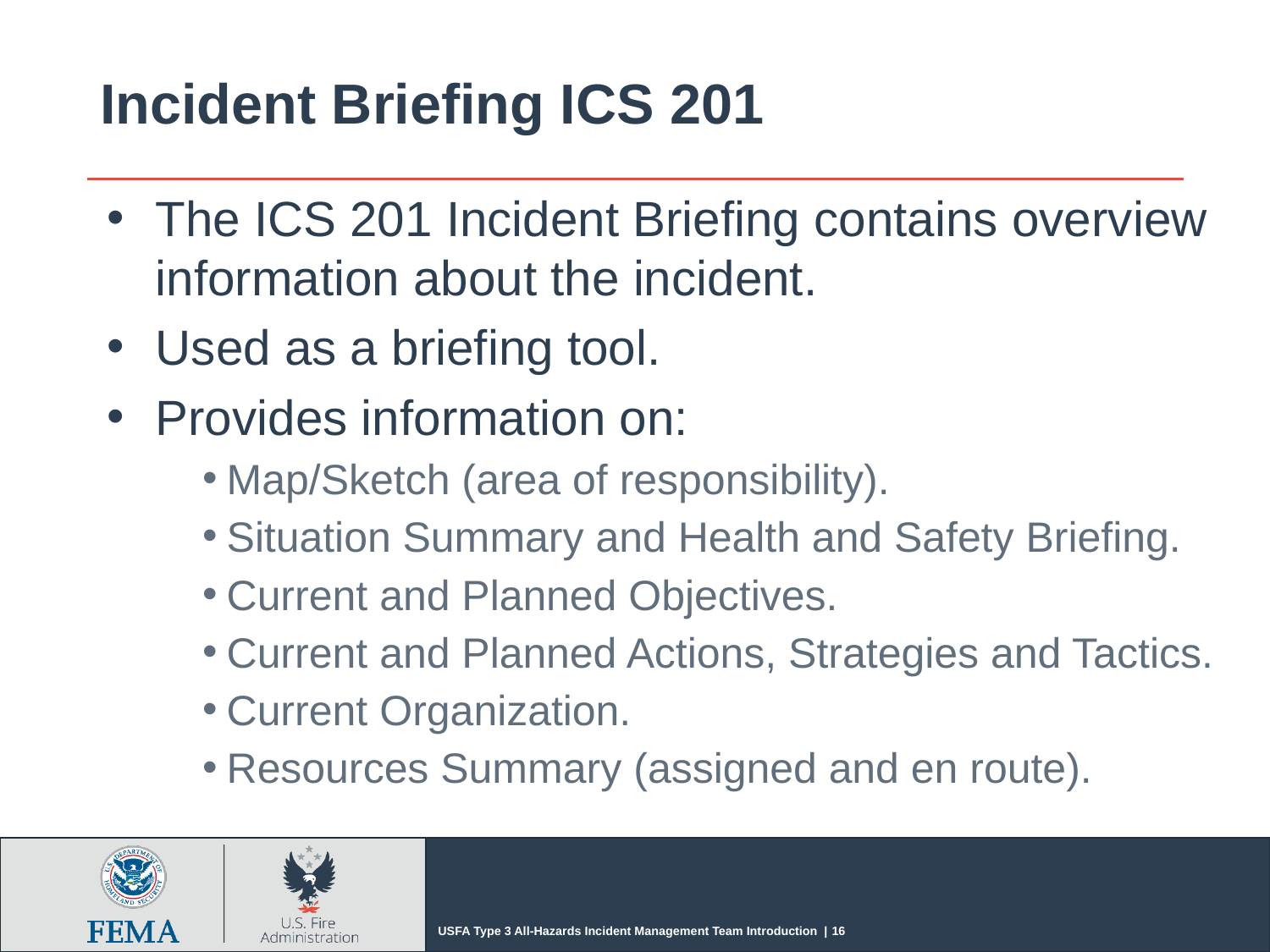

# Incident Briefing ICS 201
The ICS 201 Incident Briefing contains overview information about the incident.
Used as a briefing tool.
Provides information on:
Map/Sketch (area of responsibility).
Situation Summary and Health and Safety Briefing.
Current and Planned Objectives.
Current and Planned Actions, Strategies and Tactics.
Current Organization.
Resources Summary (assigned and en route).

USFA Type 3 All-Hazards Incident Management Team Introduction  | 16